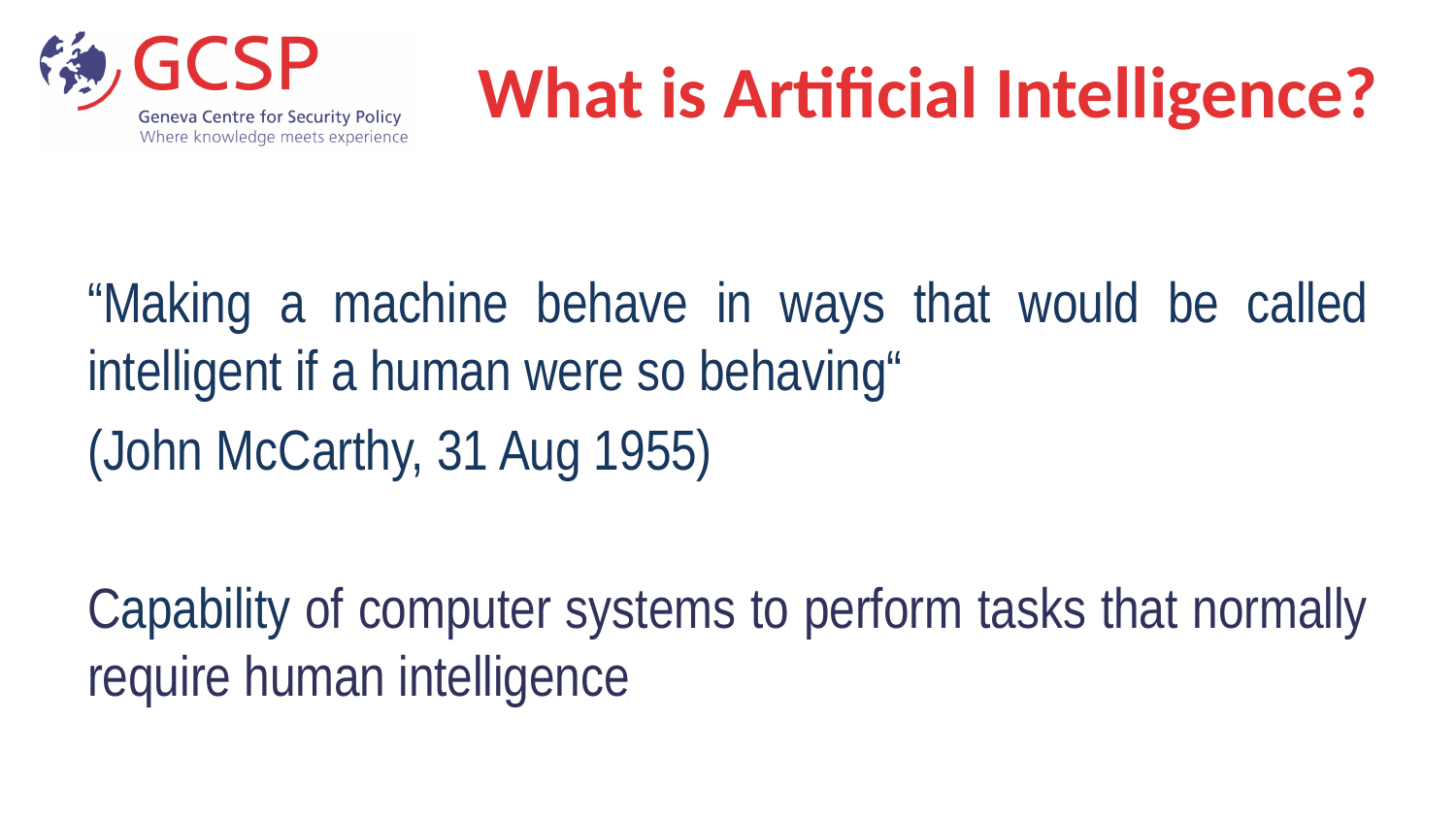

# What is Artificial Intelligence?

“Making a machine behave in ways that would be called intelligent if a human were so behaving“
(John McCarthy, 31 Aug 1955)

Capability of computer systems to perform tasks that normally require human intelligence